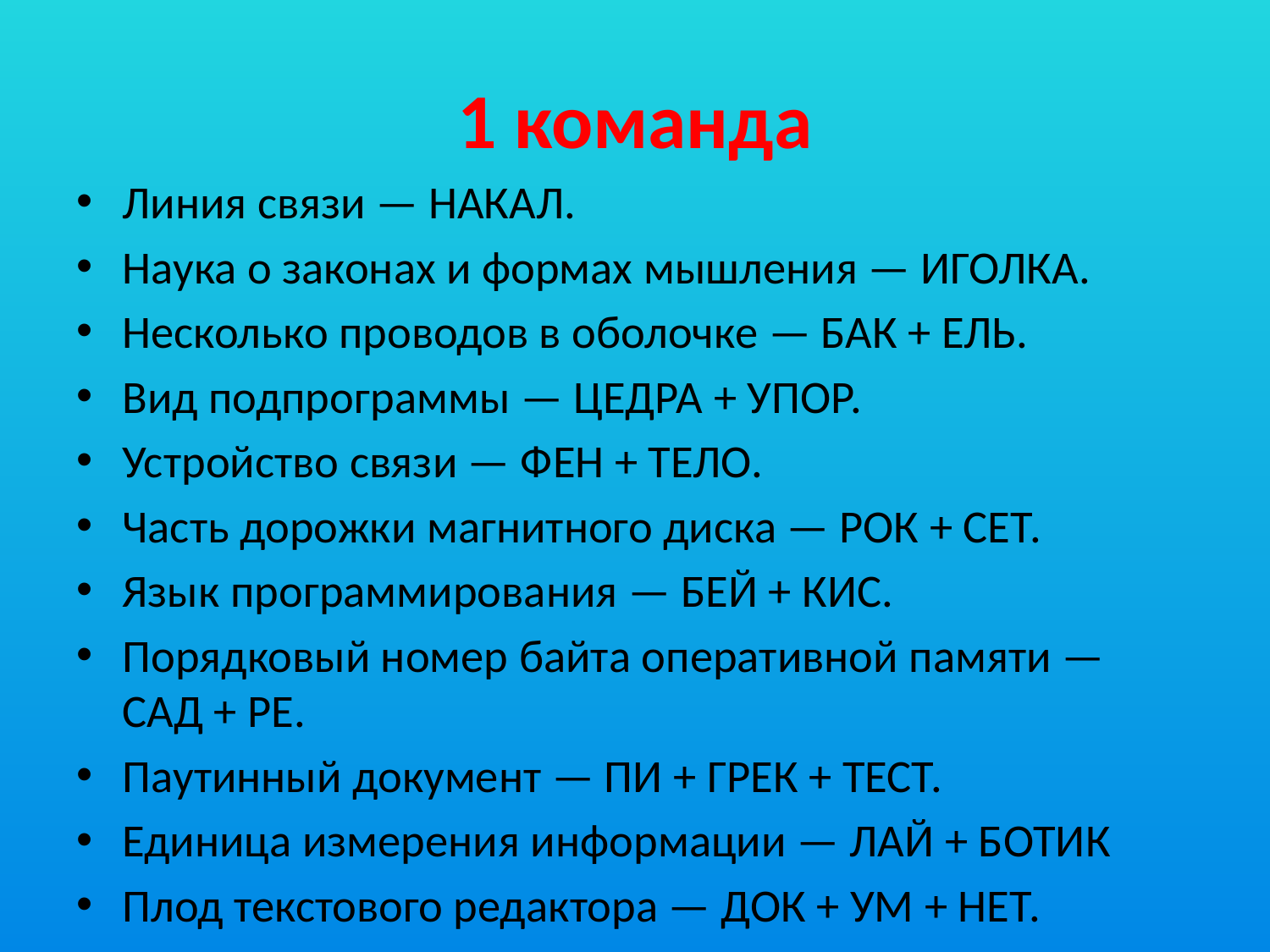

# 1 команда
Линия связи — НАКАЛ.
Наука о законах и формах мышления — ИГОЛКА.
Несколько проводов в оболочке — БАК + ЕЛЬ.
Вид подпрограммы — ЦЕДРА + УПОР.
Устройство связи — ФЕН + ТЕЛО.
Часть дорожки магнитного диска — РОК + СЕТ.
Язык программирования — БЕЙ + КИС.
Порядковый номер байта оперативной памяти — САД + РЕ.
Паутинный документ — ПИ + ГРЕК + ТЕСТ.
Единица измерения информации — ЛАЙ + БОТИК
Плод текстового редактора — ДОК + УМ + НЕТ.